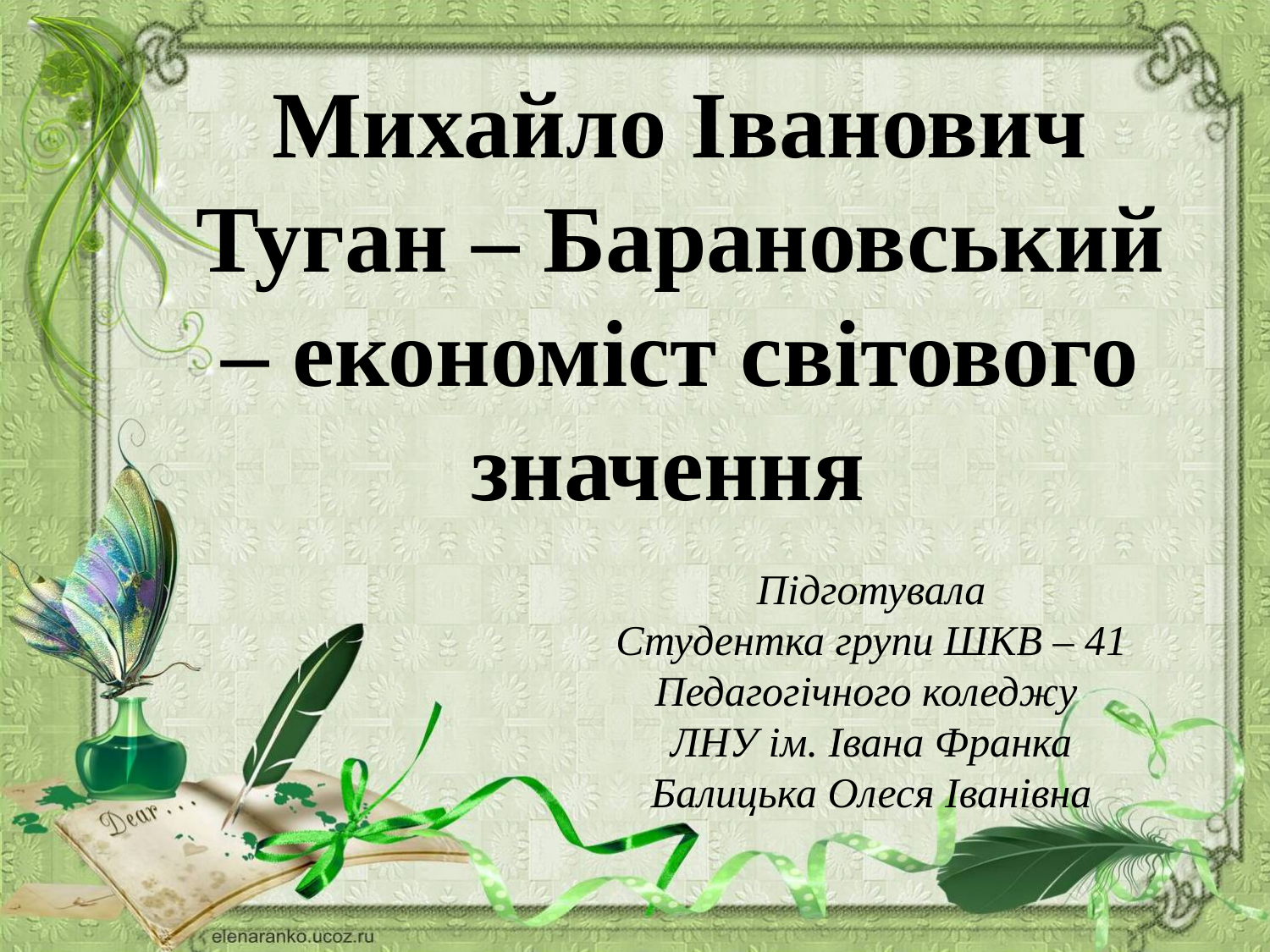

Михайло Іванович Туган – Барановський – економіст світового значення
Підготувала
Студентка групи ШКВ – 41
Педагогічного коледжу
ЛНУ ім. Івана Франка
Балицька Олеся Іванівна